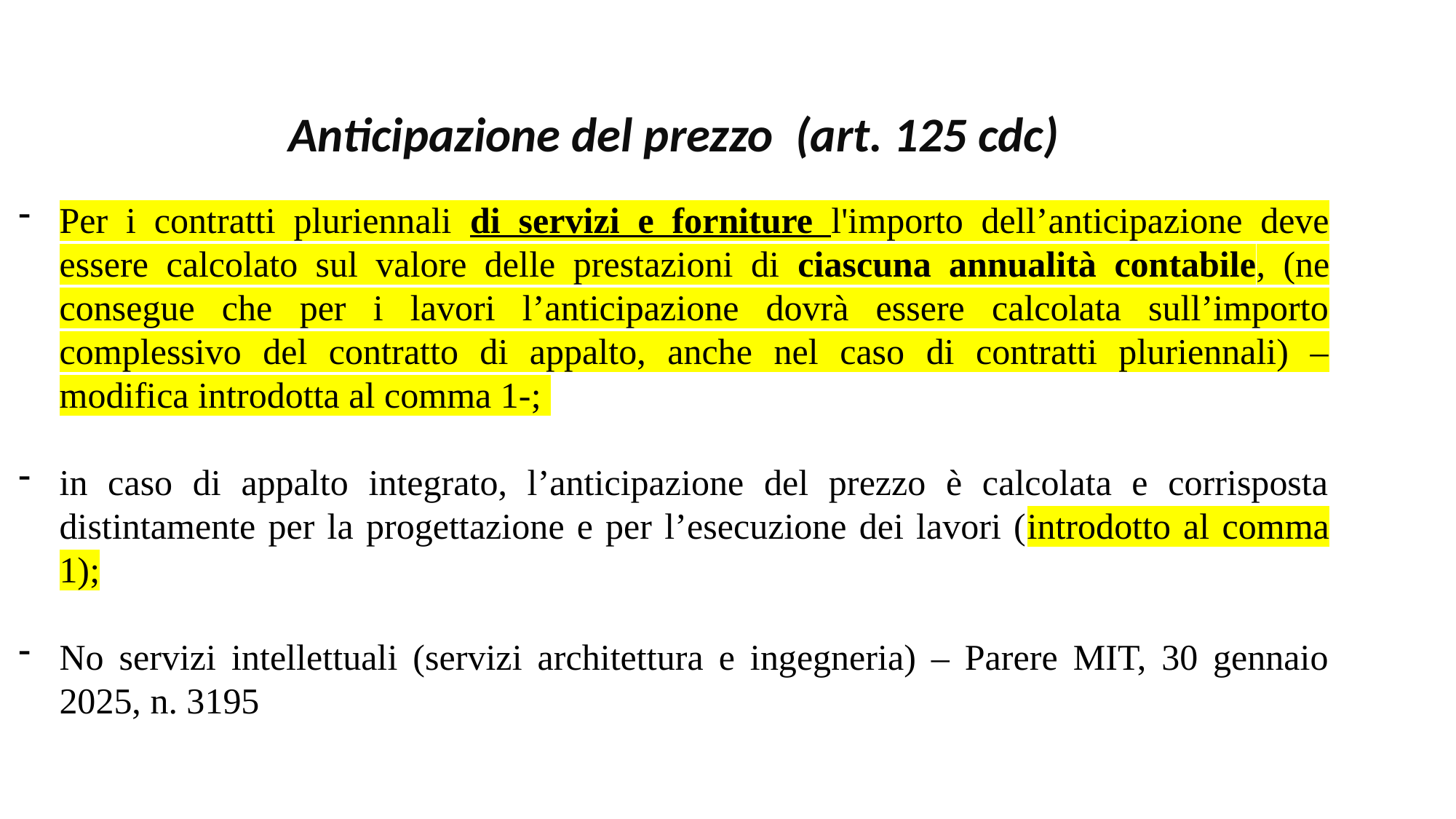

Anticipazione del prezzo  (art. 125 cdc)

Per i contratti pluriennali di servizi e forniture l'importo dell’anticipazione deve essere calcolato sul valore delle prestazioni di ciascuna annualità contabile, (ne consegue che per i lavori l’anticipazione dovrà essere calcolata sull’importo complessivo del contratto di appalto, anche nel caso di contratti pluriennali) – modifica introdotta al comma 1-;

in caso di appalto integrato, l’anticipazione del prezzo è calcolata e corrisposta distintamente per la progettazione e per l’esecuzione dei lavori (introdotto al comma 1);

No servizi intellettuali (servizi architettura e ingegneria) – Parere MIT, 30 gennaio 2025, n. 3195